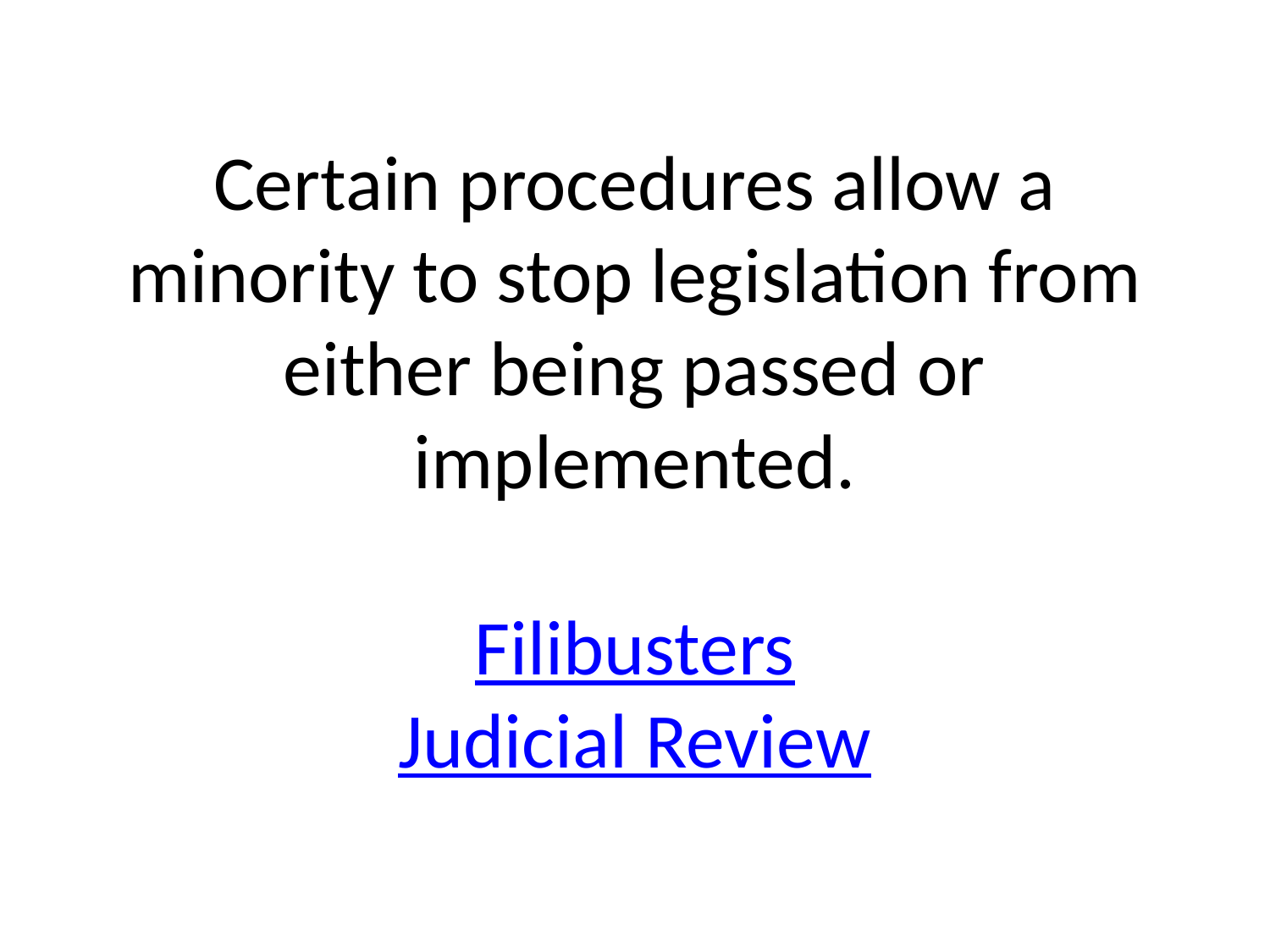

# Certain procedures allow a minority to stop legislation from either being passed or implemented. Filibusters Judicial Review